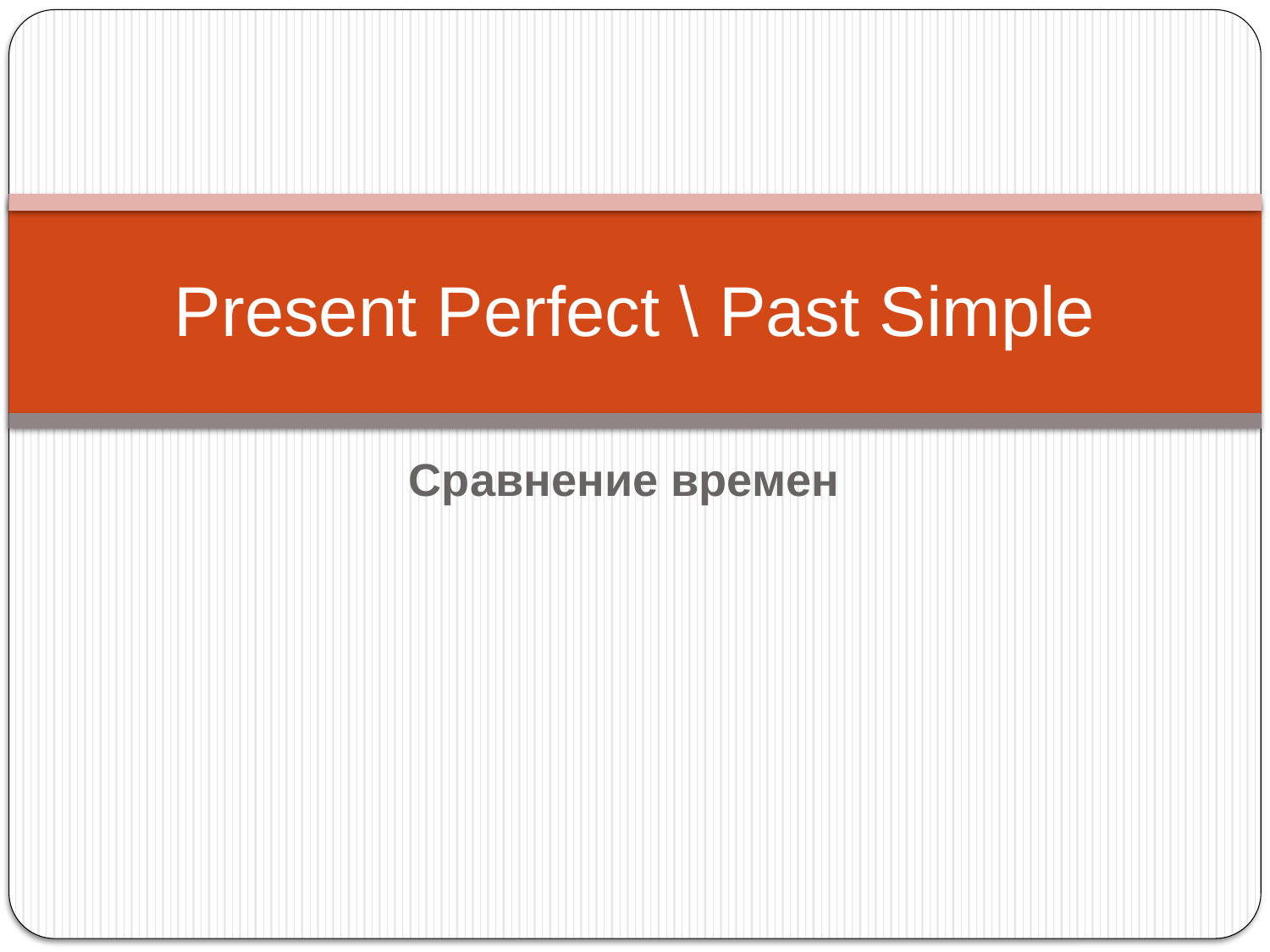

# Present Perfect \ Past Simple
Сравнение времен